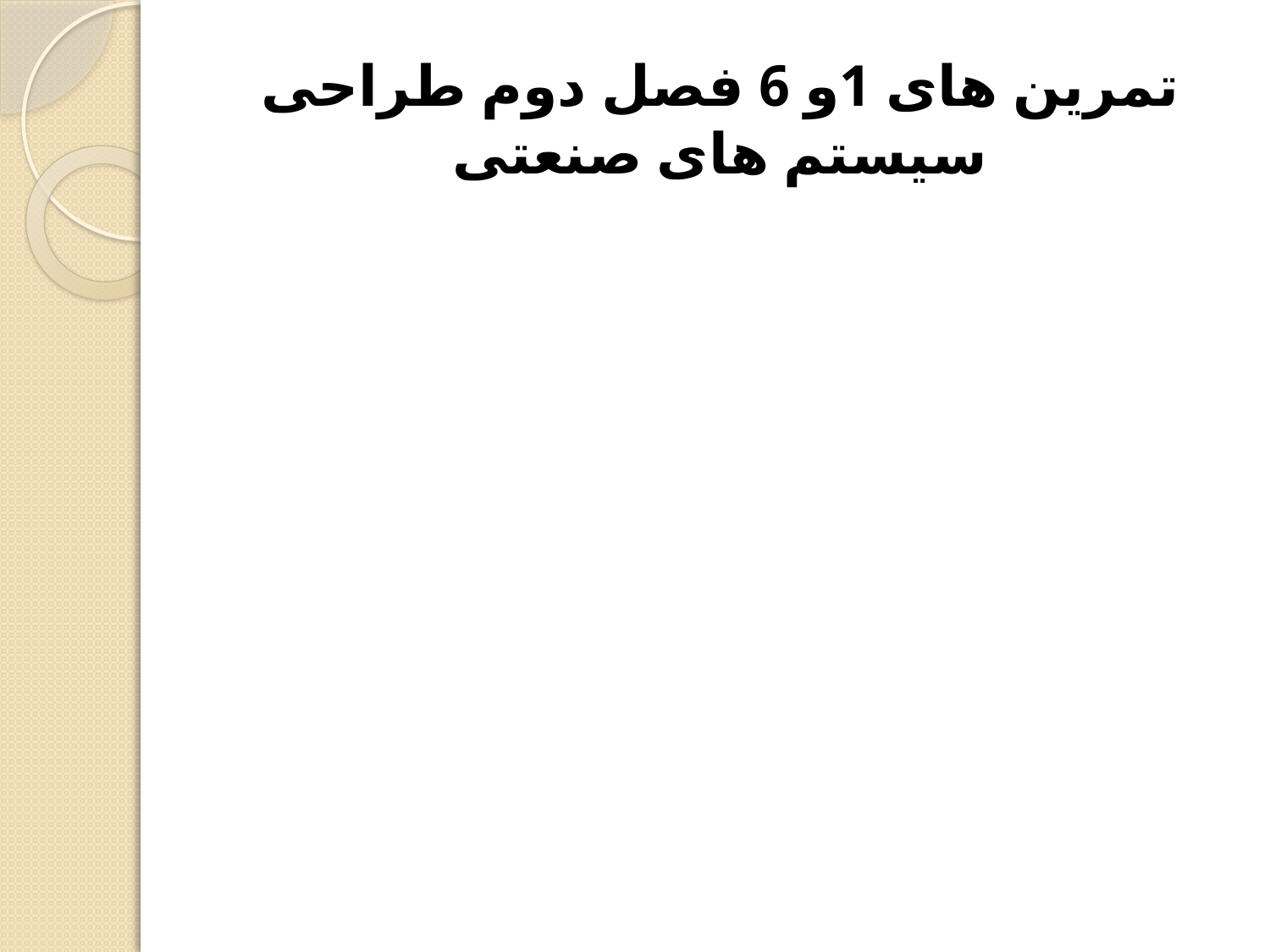

# تمرین های 1و 6 فصل دوم طراحی سیستم های صنعتی